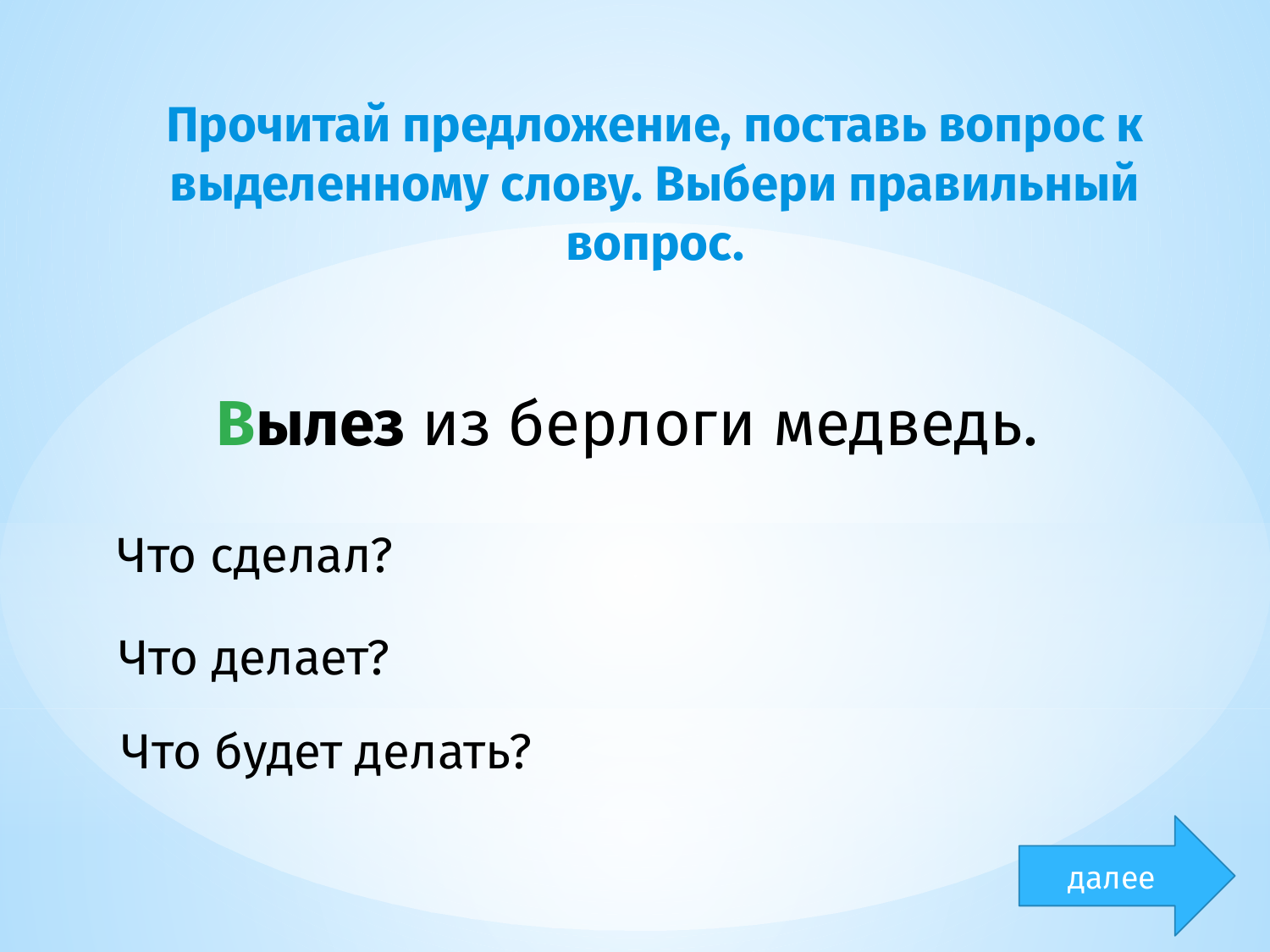

Прочитай предложение, поставь вопрос к выделенному слову. Выбери правильный вопрос.
Вылез из берлоги медведь.
Что сделал?
Что делает?
Что будет делать?
далее